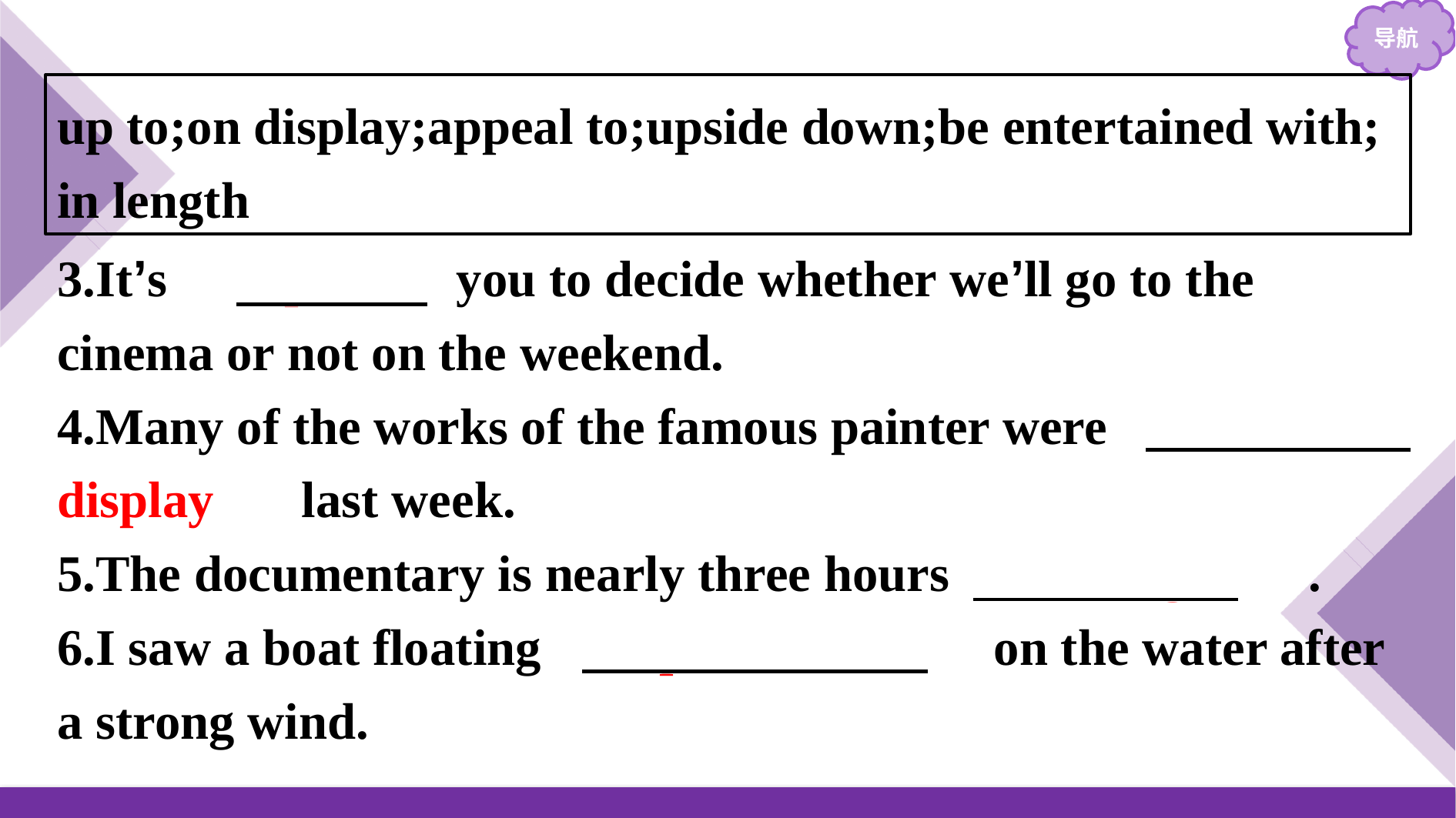

up to;on display;appeal to;upside down;be entertained with; in length
3.It’s 　up to　 you to decide whether we’ll go to the cinema or not on the weekend.
4.Many of the works of the famous painter were 　on display　 last week.
5.The documentary is nearly three hours 　in length　.
6.I saw a boat floating 　upside down　 on the water after a strong wind.